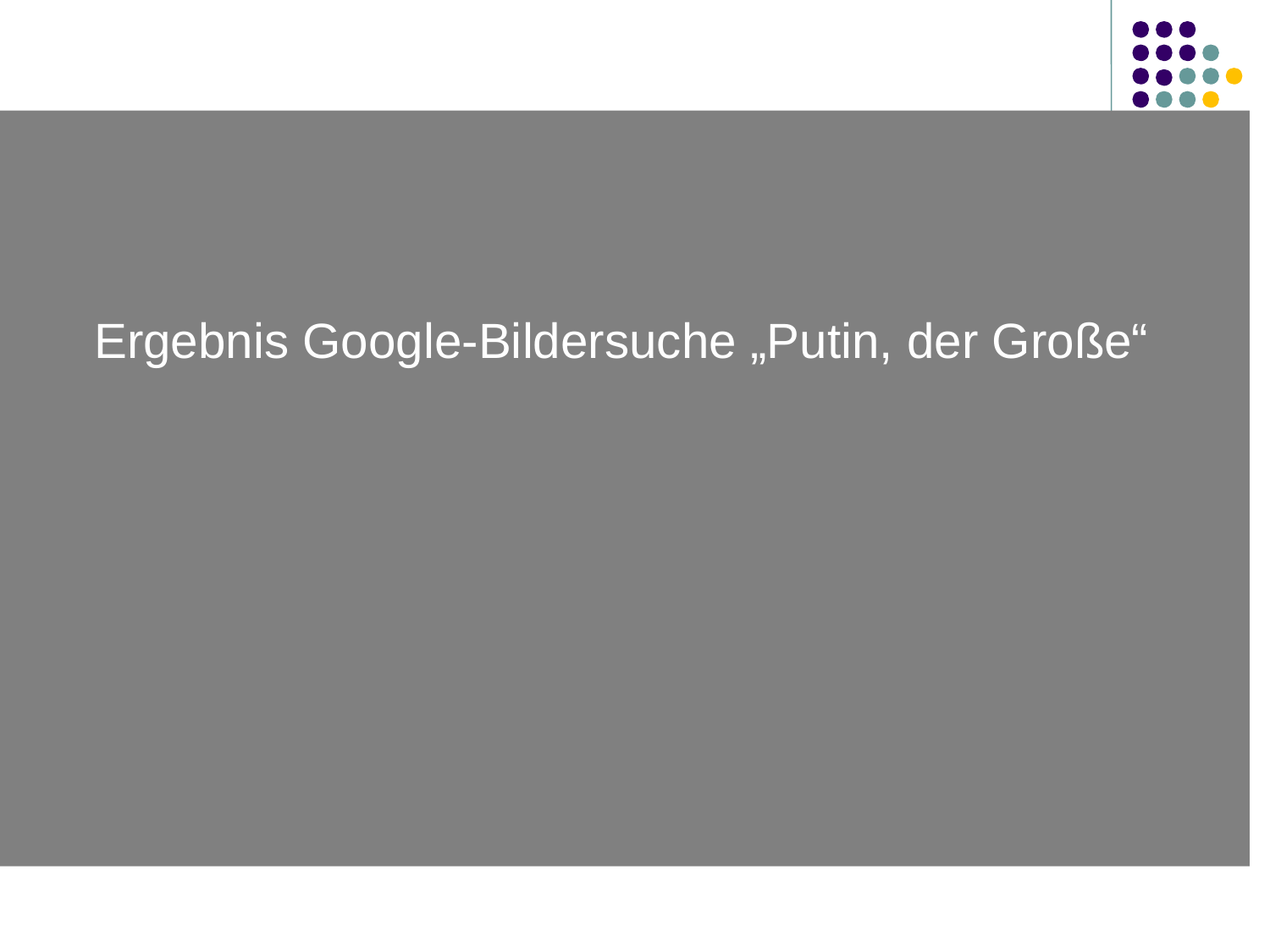

# Putin, der Große?
Ergebnis Google-Bildersuche „Putin, der Große“